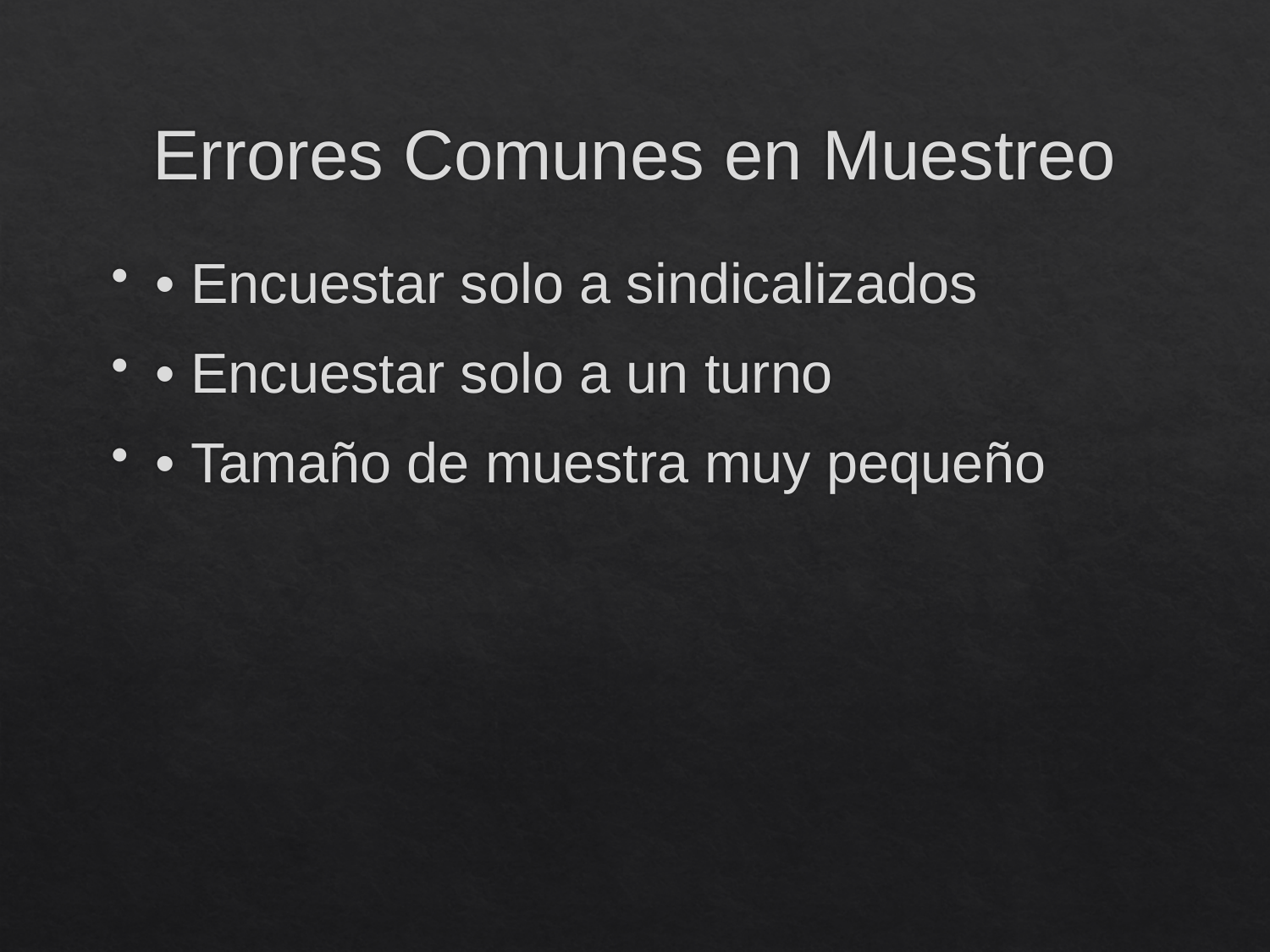

# Errores Comunes en Muestreo
• Encuestar solo a sindicalizados
• Encuestar solo a un turno
• Tamaño de muestra muy pequeño